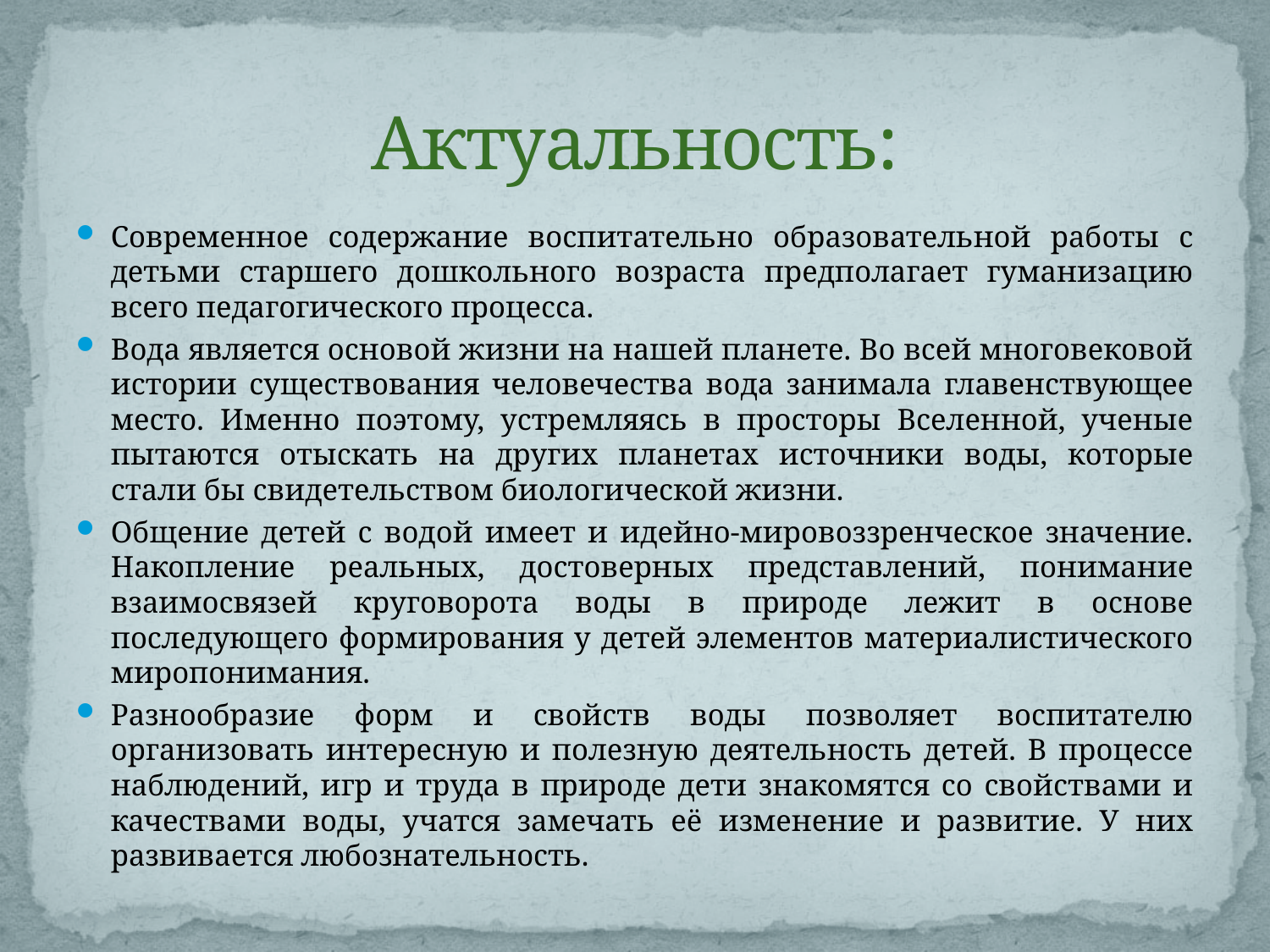

# Актуальность:
Современное содержание воспитательно образовательной работы с детьми старшего дошкольного возраста предполагает гуманизацию всего педагогического процесса.
Вода является основой жизни на нашей планете. Во всей многовековой истории существования человечества вода занимала главенствующее место. Именно поэтому, устремляясь в просторы Вселенной, ученые пытаются отыскать на других планетах источники воды, которые стали бы свидетельством биологической жизни.
Общение детей с водой имеет и идейно-мировоззренческое значение. Накопление реальных, достоверных представлений, понимание взаимосвязей круговорота воды в природе лежит в основе последующего формирования у детей элементов материалистического миропонимания.
Разнообразие форм и свойств воды позволяет воспитателю организовать интересную и полезную деятельность детей. В процессе наблюдений, игр и труда в природе дети знакомятся со свойствами и качествами воды, учатся замечать её изменение и развитие. У них развивается любознательность.